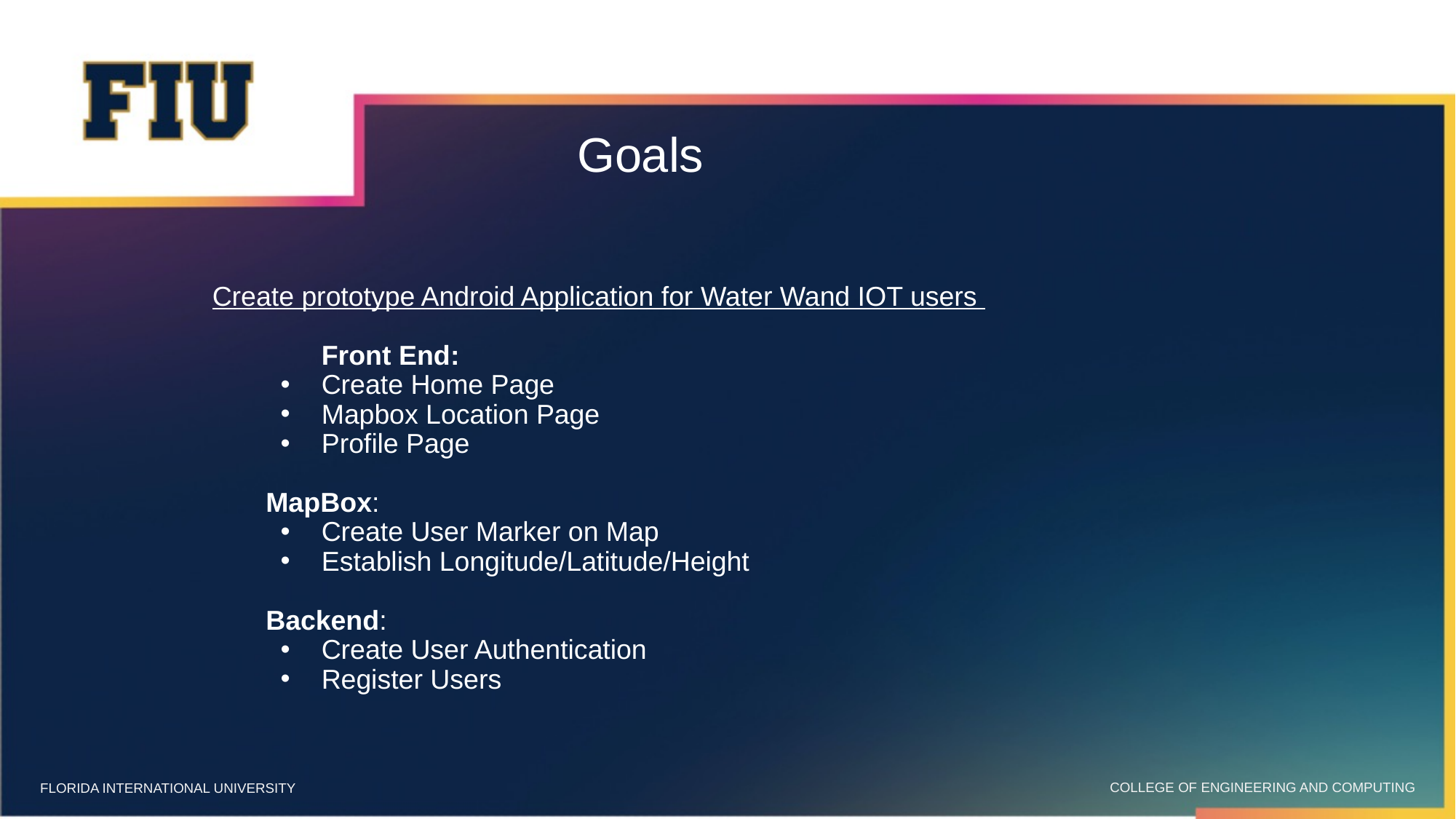

# Goals
Create prototype Android Application for Water Wand IOT users

	Front End:
Create Home Page
Mapbox Location Page
Profile Page

       MapBox:
Create User Marker on Map
Establish Longitude/Latitude/Height

       Backend:
Create User Authentication
Register Users